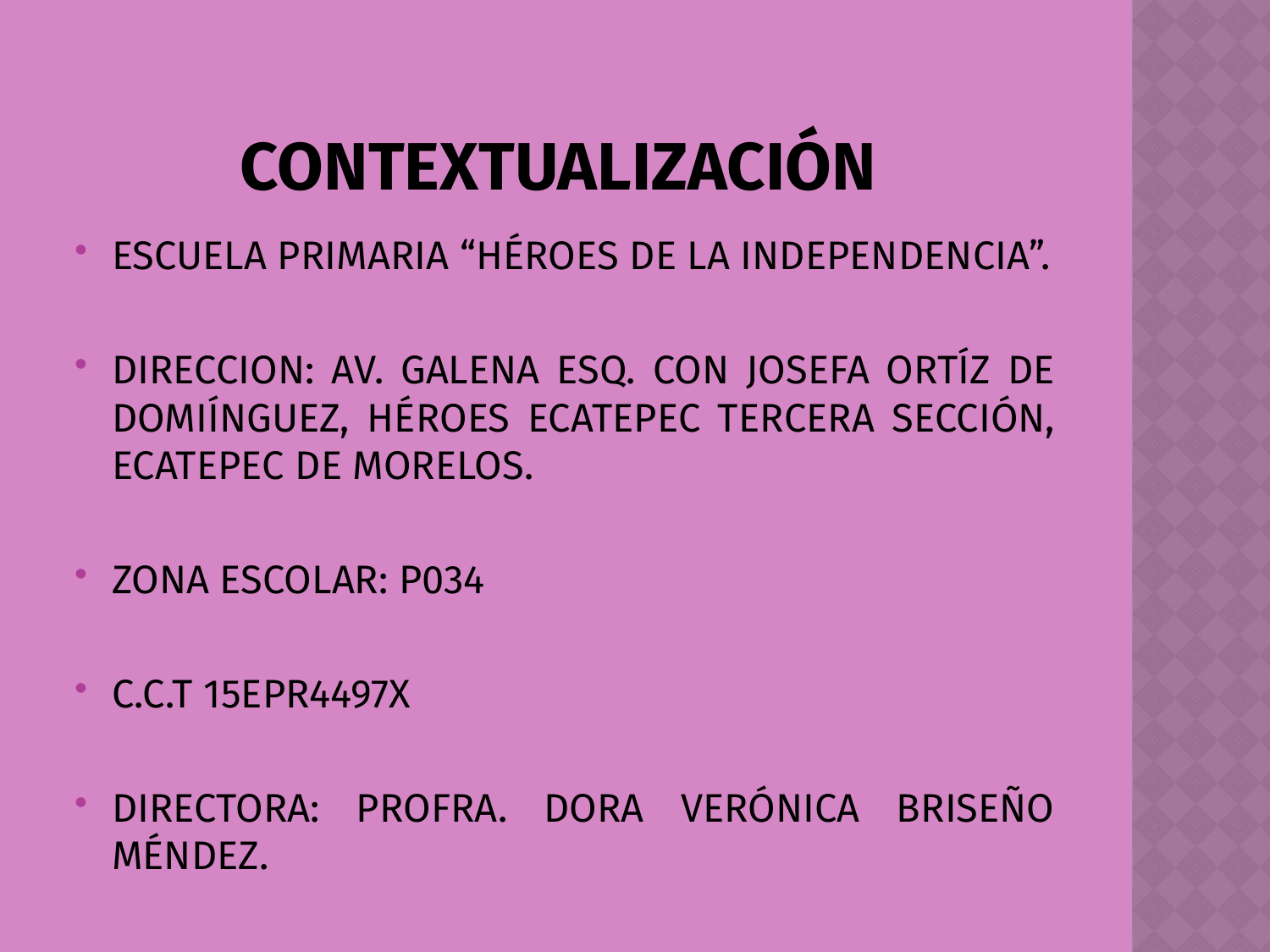

# CONTEXTUALIZACIÓN
ESCUELA PRIMARIA “HÉROES DE LA INDEPENDENCIA”.

DIRECCION: AV. GALENA ESQ. CON JOSEFA ORTÍZ DE DOMIÍNGUEZ, HÉROES ECATEPEC TERCERA SECCIÓN, ECATEPEC DE MORELOS.

ZONA ESCOLAR: P034

C.C.T 15EPR4497X

DIRECTORA: PROFRA. DORA VERÓNICA BRISEÑO MÉNDEZ.